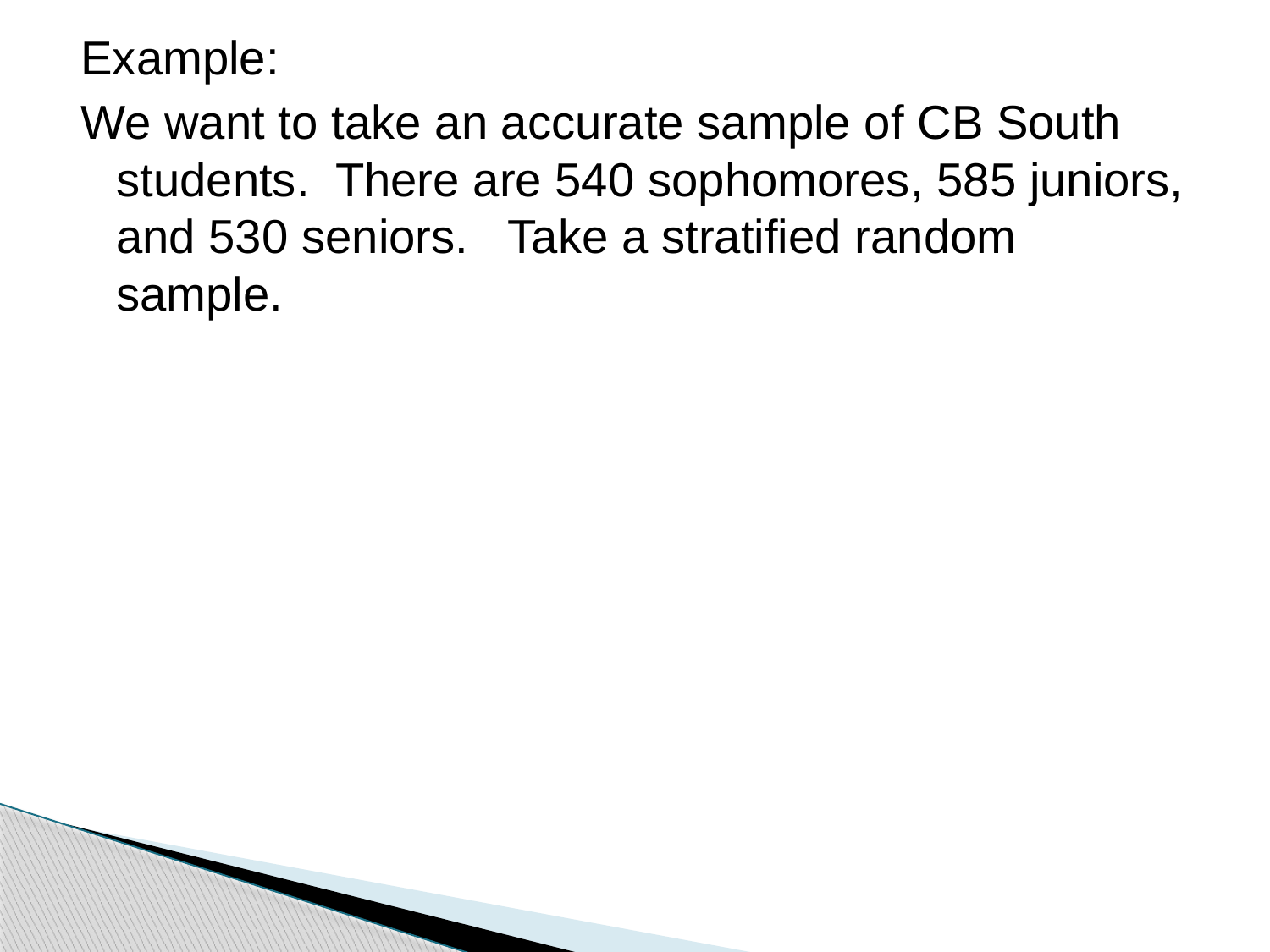

Example:
We want to take an accurate sample of CB South students.  There are 540 sophomores, 585 juniors, and 530 seniors.   Take a stratified random sample.